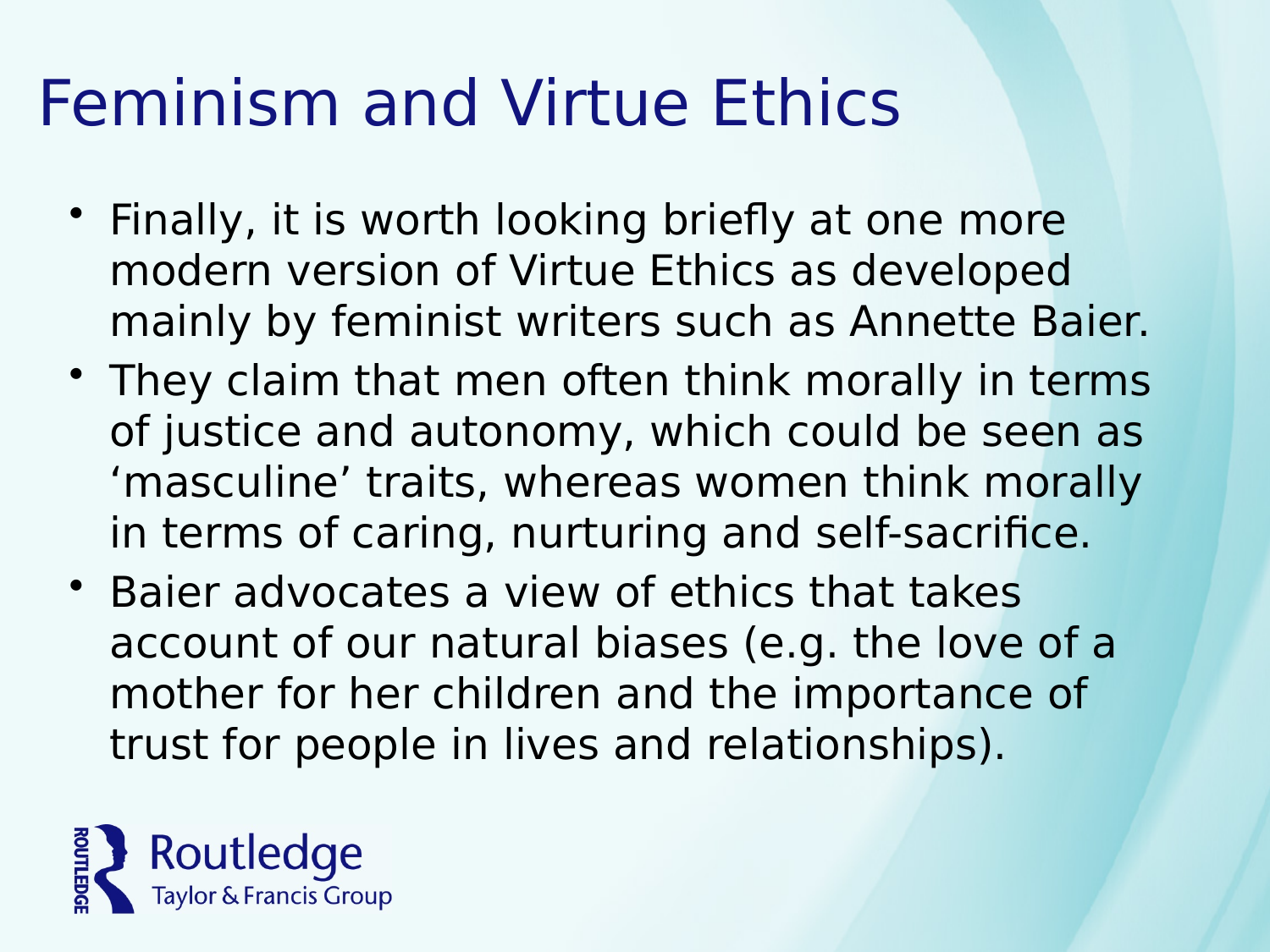

# Feminism and Virtue Ethics
Finally, it is worth looking briefly at one more modern version of Virtue Ethics as developed mainly by feminist writers such as Annette Baier.
They claim that men often think morally in terms of justice and autonomy, which could be seen as ‘masculine’ traits, whereas women think morally in terms of caring, nurturing and self-sacrifice.
Baier advocates a view of ethics that takes account of our natural biases (e.g. the love of a mother for her children and the importance of trust for people in lives and relationships).